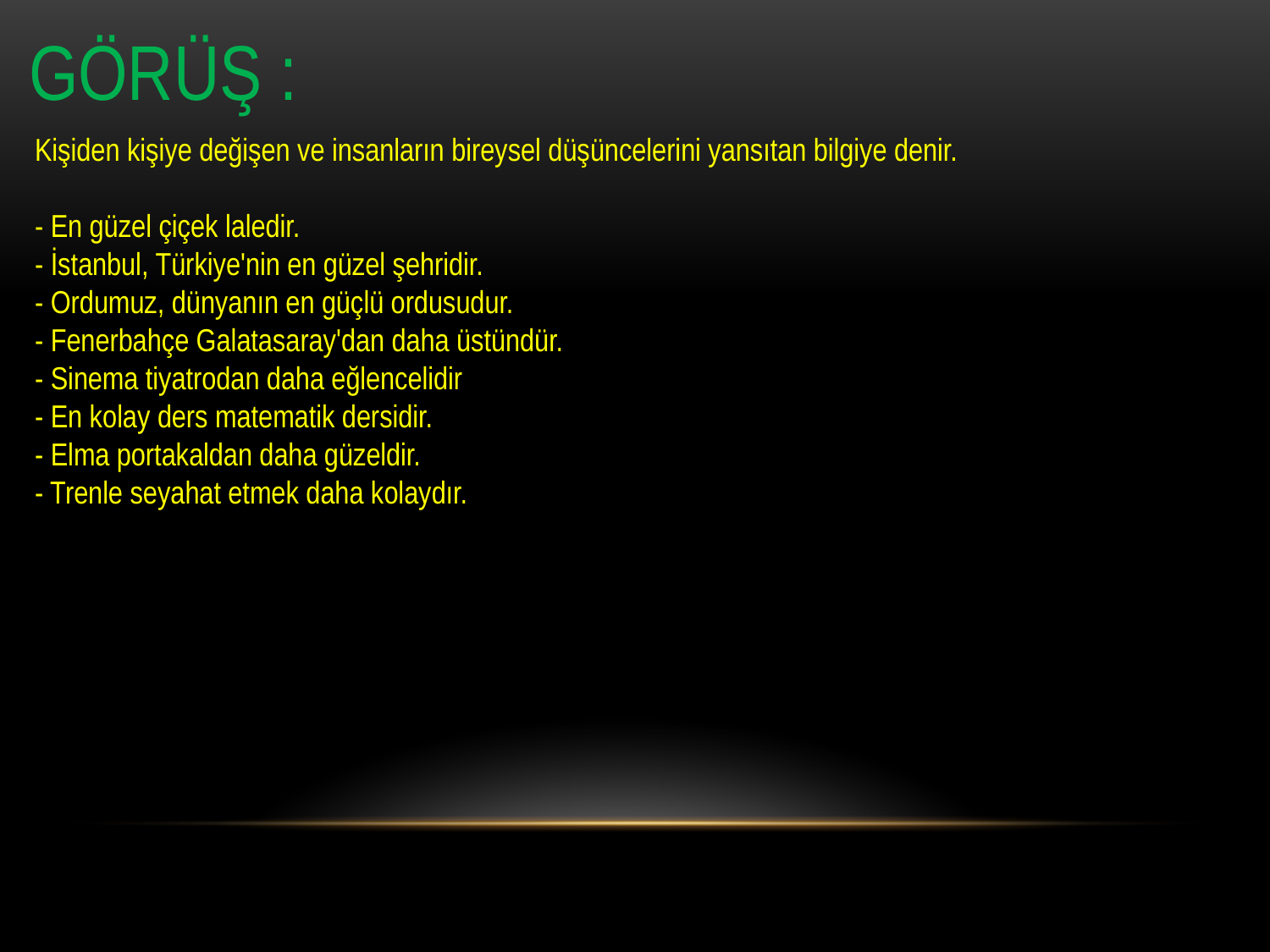

GÖRÜŞ :
Kişiden kişiye değişen ve insanların bireysel düşüncelerini yansıtan bilgiye denir.
- En güzel çiçek laledir.
- İstanbul, Türkiye'nin en güzel şehridir.
- Ordumuz, dünyanın en güçlü ordusudur.
- Fenerbahçe Galatasaray'dan daha üstündür.
- Sinema tiyatrodan daha eğlencelidir
- En kolay ders matematik dersidir.
- Elma portakaldan daha güzeldir.
- Trenle seyahat etmek daha kolaydır.